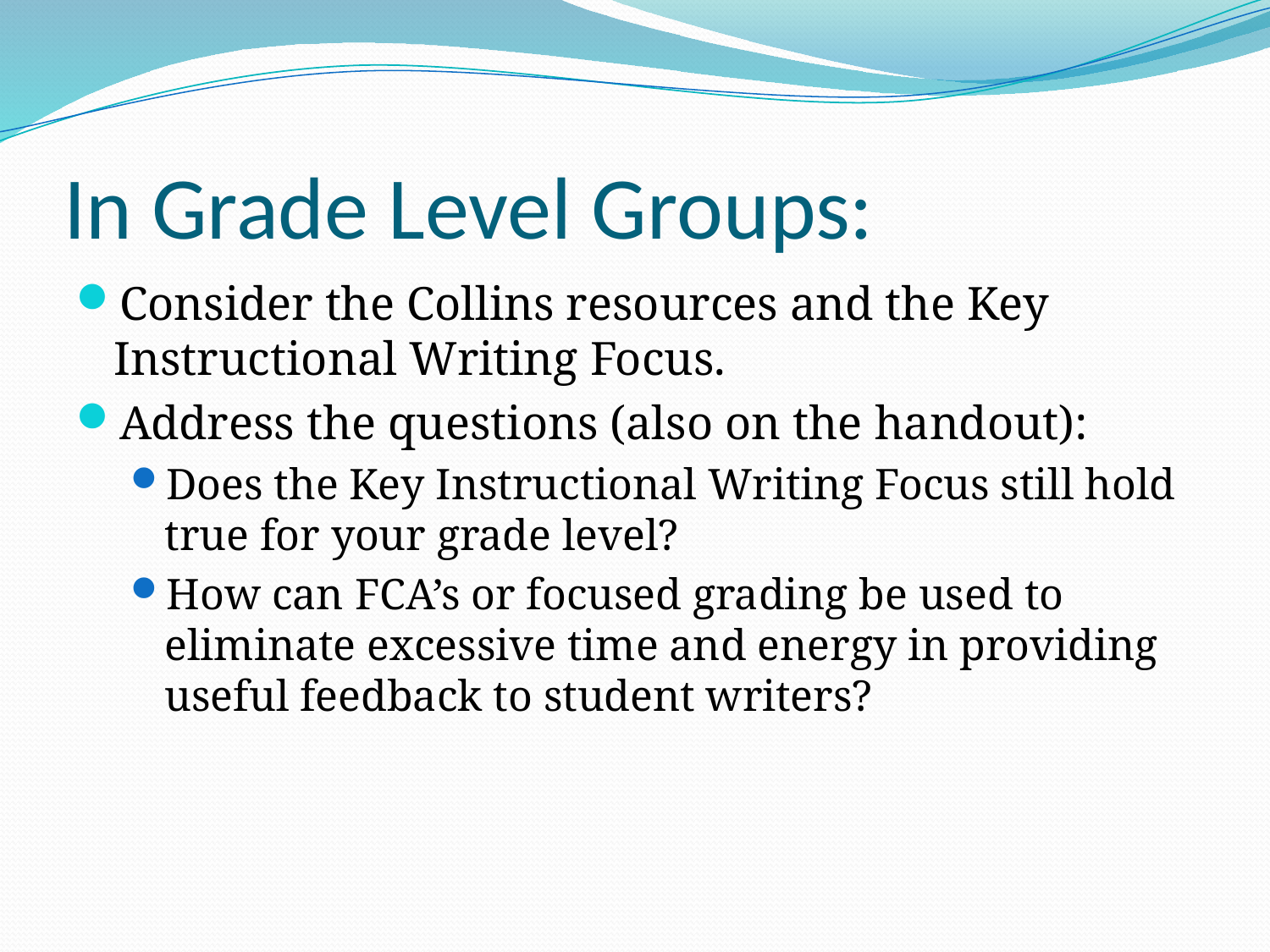

# In Grade Level Groups:
Consider the Collins resources and the Key Instructional Writing Focus.
Address the questions (also on the handout):
Does the Key Instructional Writing Focus still hold true for your grade level?
How can FCA’s or focused grading be used to eliminate excessive time and energy in providing useful feedback to student writers?